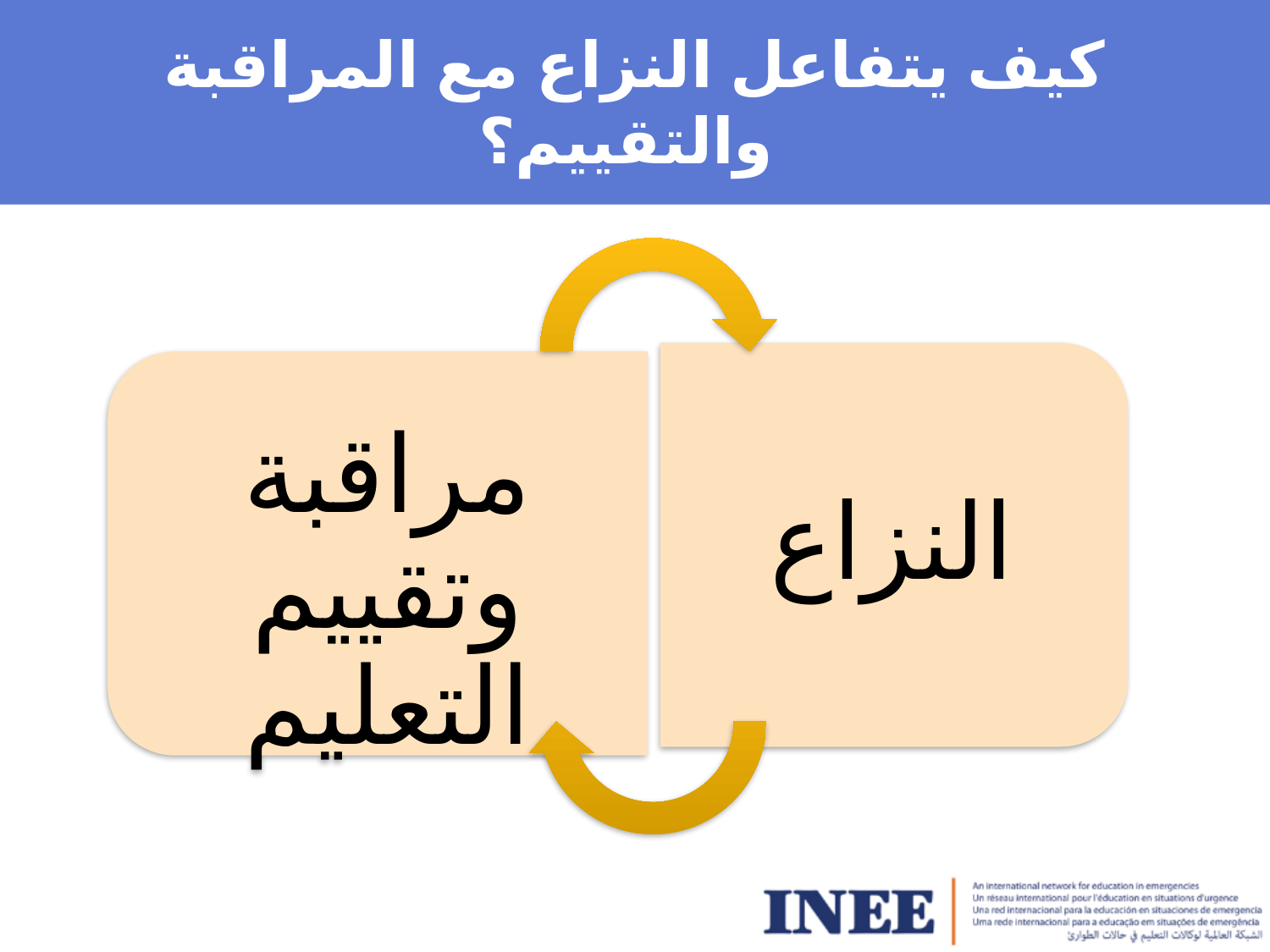

# كيف يتفاعل النزاع مع المراقبة والتقييم؟
مراقبة وتقييم التعليم
النزاع